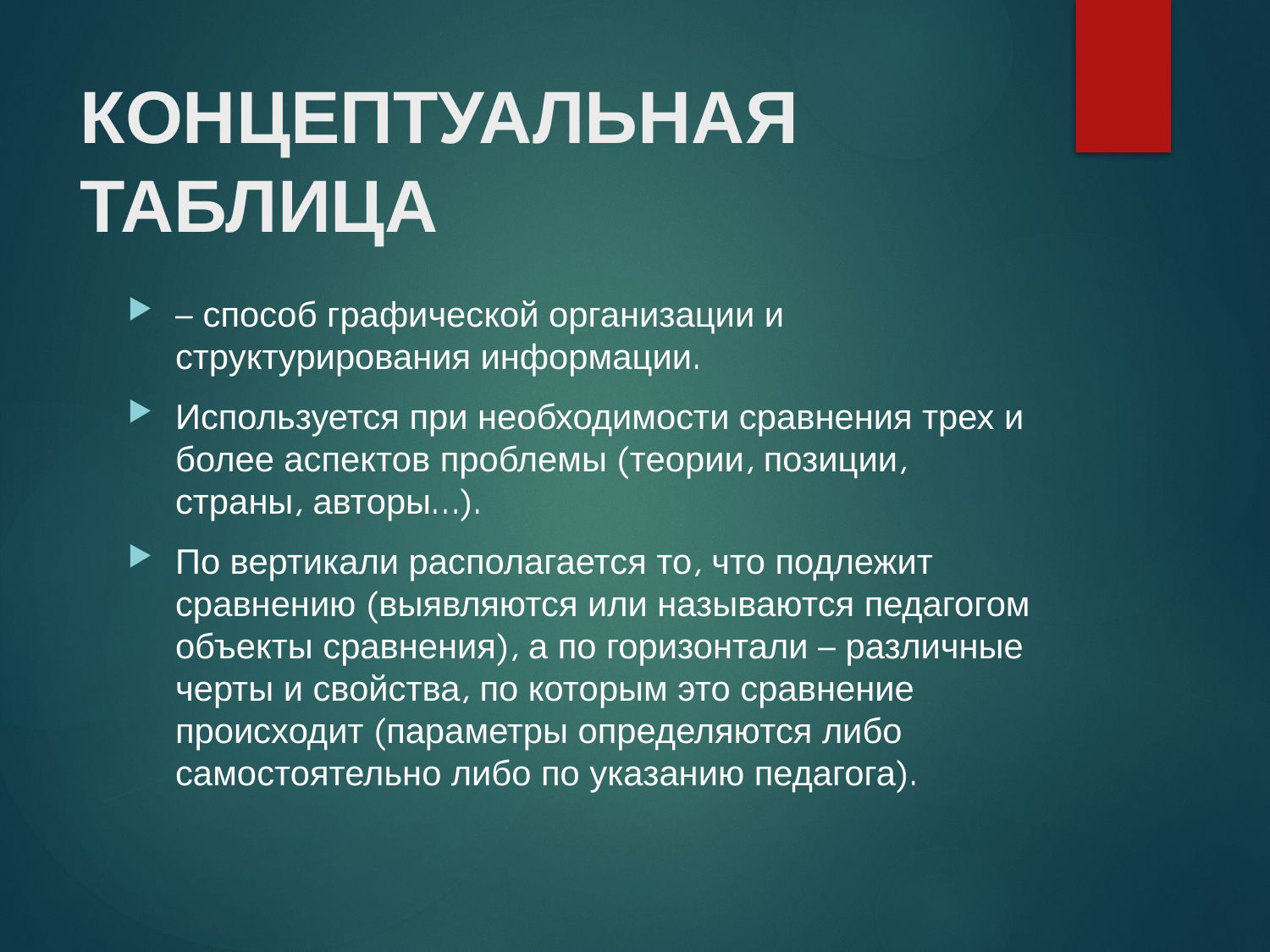

# КОНЦЕПТУАЛЬНАЯ ТАБЛИЦА
– способ графической организации и структурирования информации.
Используется при необходимости сравнения трех и более аспектов проблемы (теории, позиции, страны, авторы…).
По вертикали располагается то, что подлежит сравнению (выявляются или называются педагогом объекты сравнения), а по горизонтали – различные черты и свойства, по которым это сравнение происходит (параметры определяются либо самостоятельно либо по указанию педагога).